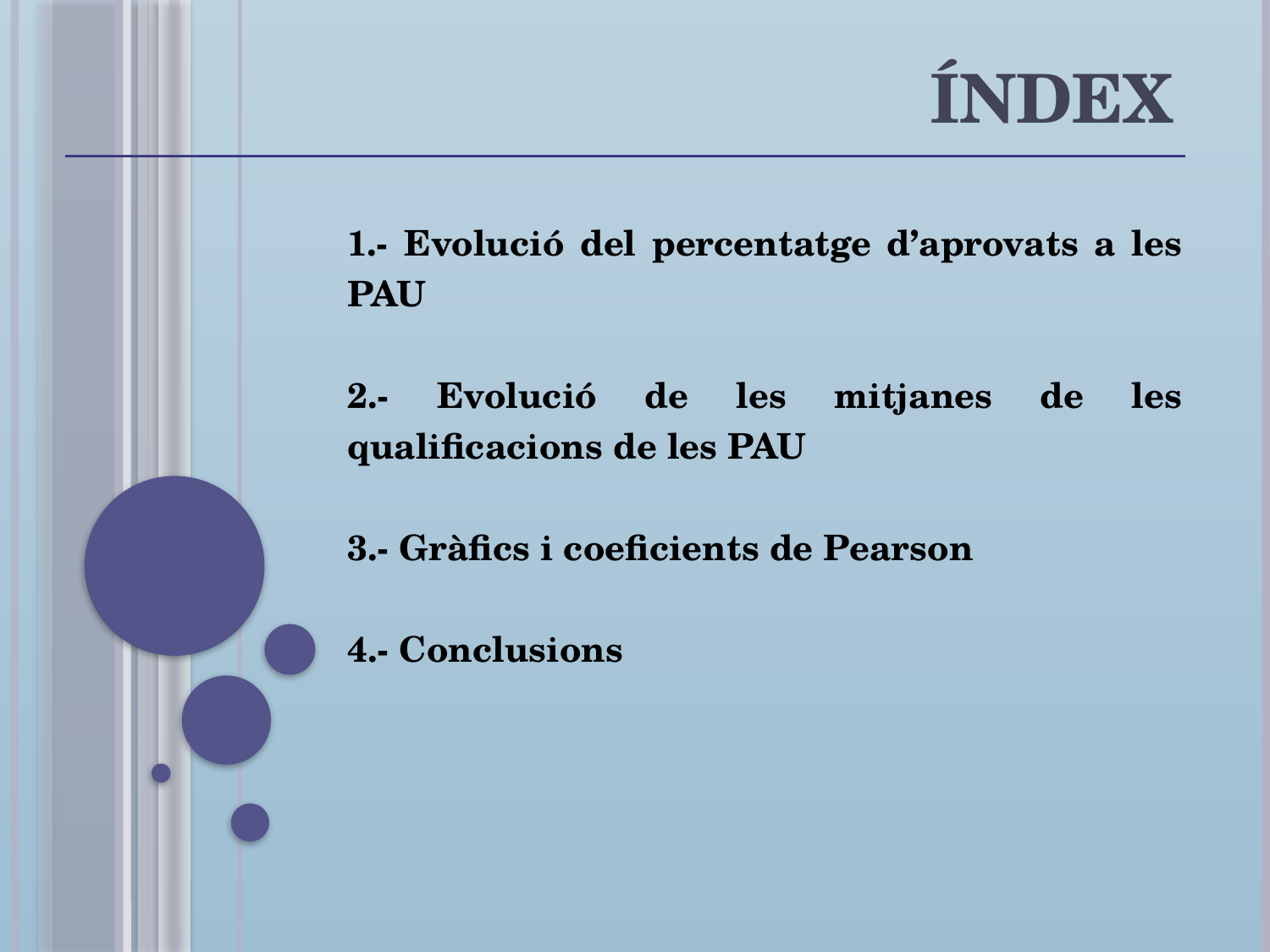

Índex
1.- Evolució del percentatge d’aprovats a les PAU

2.- Evolució de les mitjanes de les qualificacions de les PAU

3.- Gràfics i coeficients de Pearson

4.- Conclusions